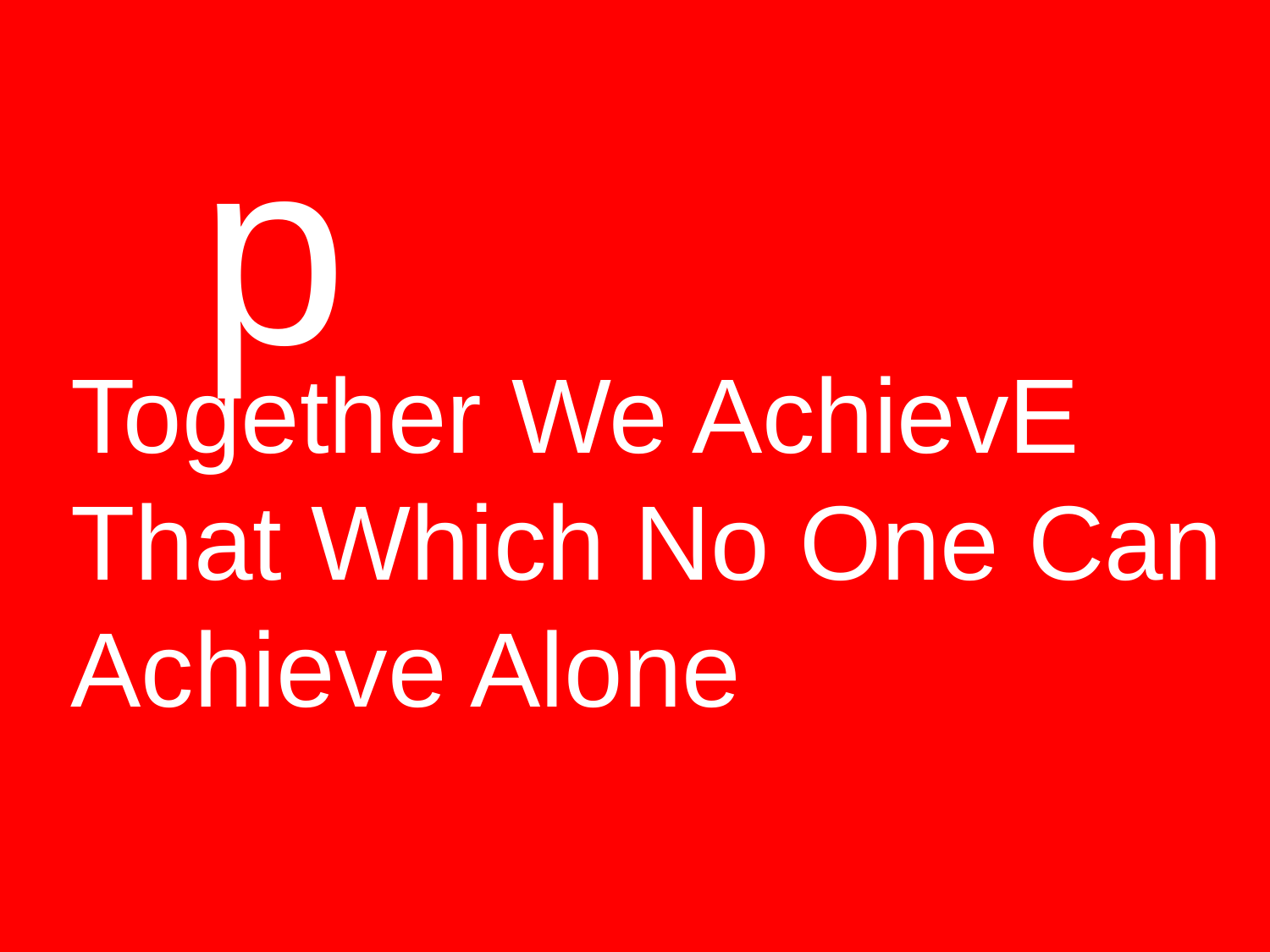

p
Together We AchievE
That Which No One Can
Achieve Alone